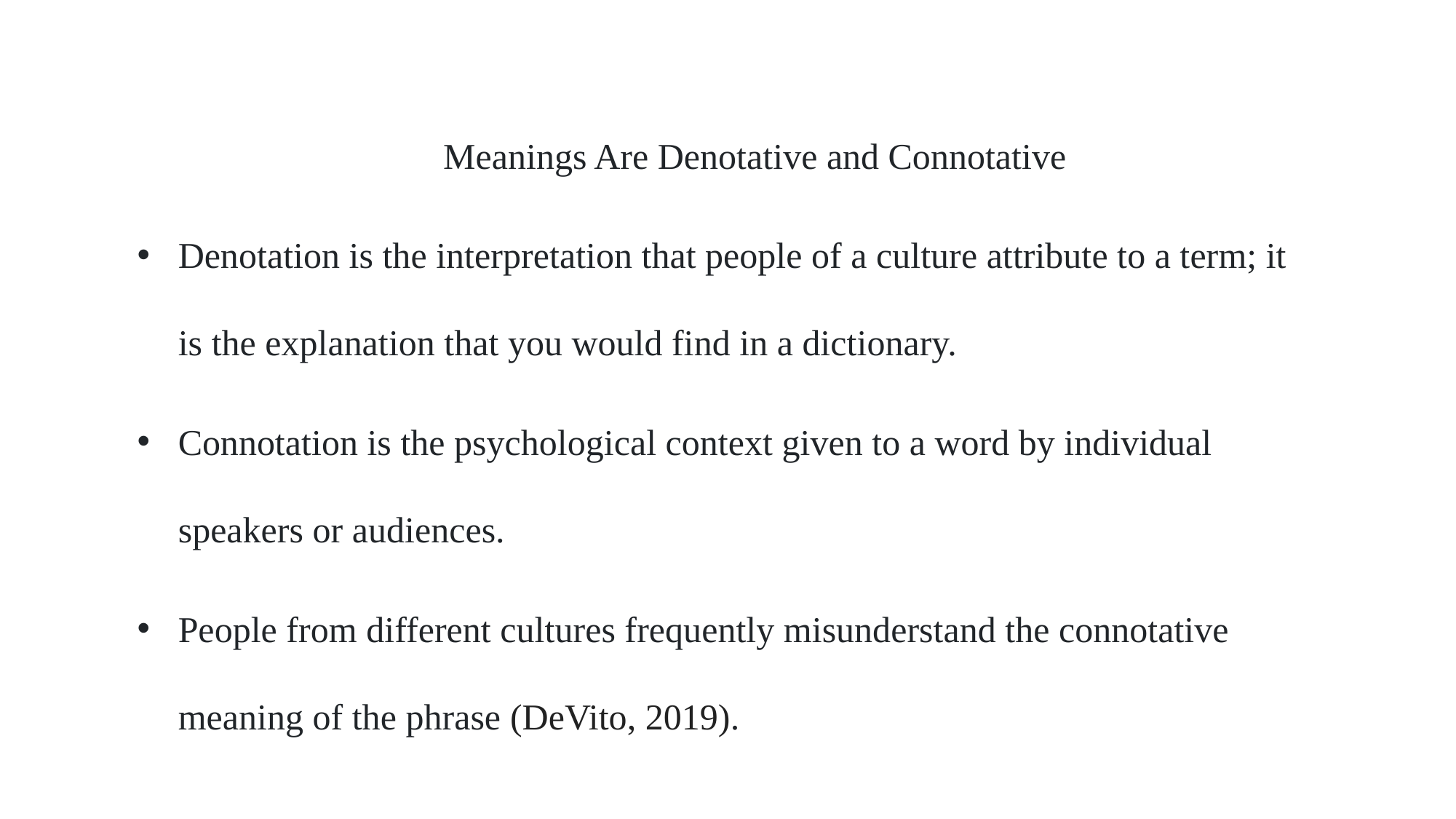

Meanings Are Denotative and Connotative
Denotation is the interpretation that people of a culture attribute to a term; it is the explanation that you would find in a dictionary.
Connotation is the psychological context given to a word by individual speakers or audiences.
People from different cultures frequently misunderstand the connotative meaning of the phrase (DeVito, 2019).